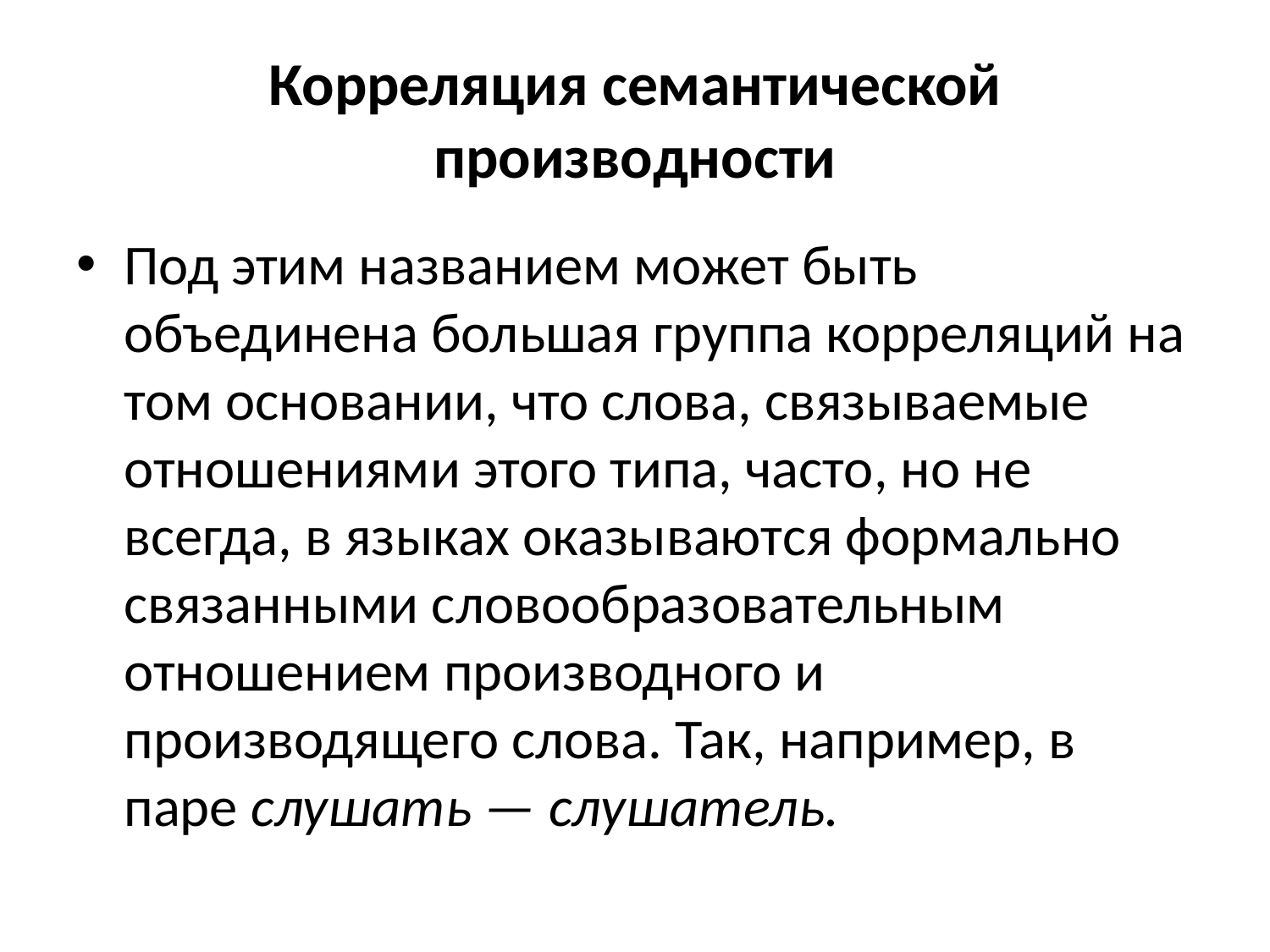

# Корреляция семантической производности
Под этим названием может быть объединена большая группа корреляций на том основании, что слова, связываемые отношениями этого типа, часто, но не всегда, в языках оказываются формально связанными словообразовательным отношением производного и производящего слова. Так, например, в паре слушать — слушатель.